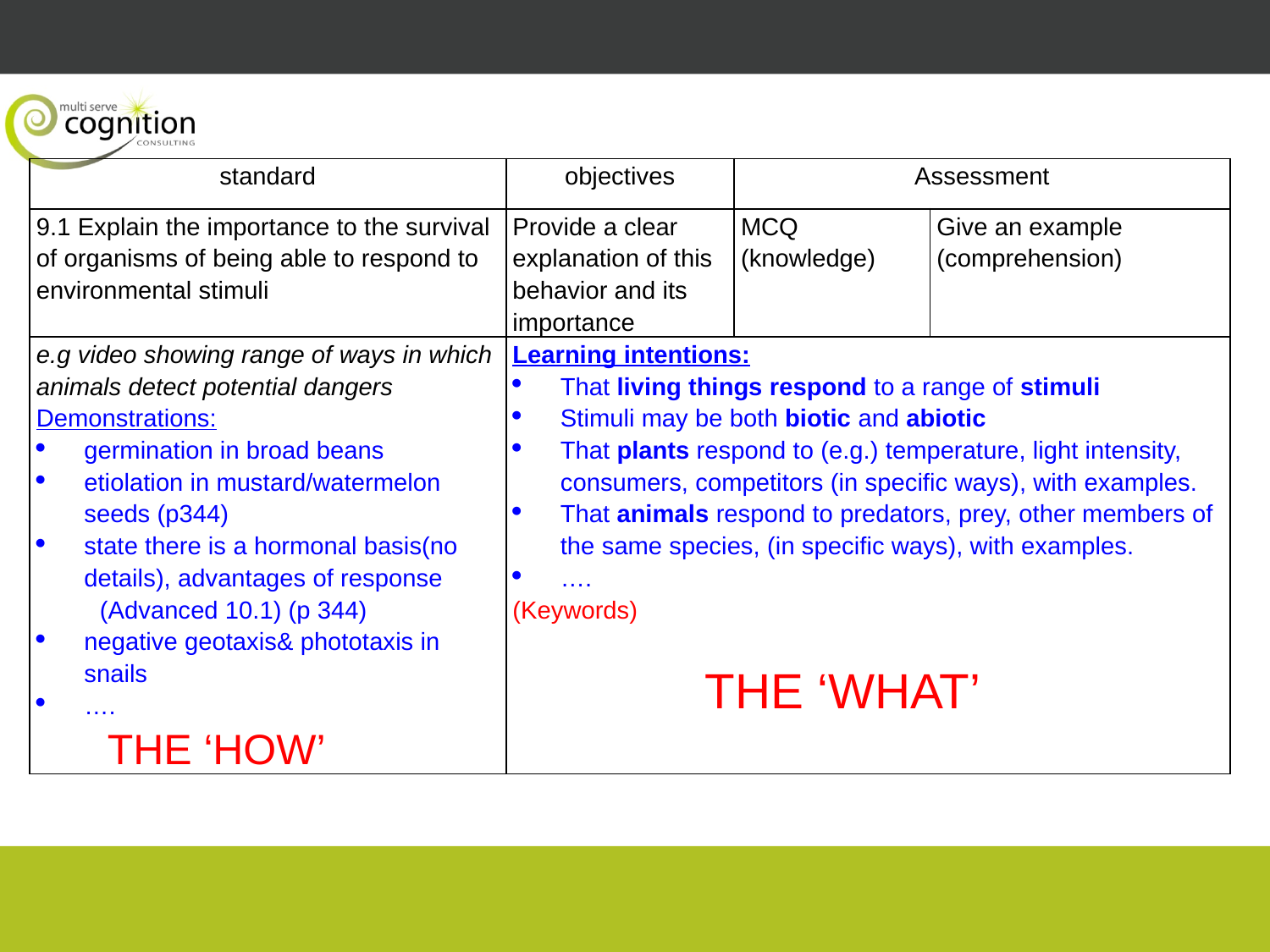

| standard | objectives | Assessment |  |
| --- | --- | --- | --- |
| 9.1 Explain the importance to the survival of organisms of being able to respond to environmental stimuli | Provide a clear explanation of this behavior and its importance | MCQ (knowledge) | Give an example (comprehension) |
| e.g video showing range of ways in which animals detect potential dangers Demonstrations: germination in broad beans etiolation in mustard/watermelon seeds (p344) state there is a hormonal basis(no details), advantages of response (Advanced 10.1) (p 344) negative geotaxis& phototaxis in snails …. THE ‘HOW’ | Learning intentions: That living things respond to a range of stimuli Stimuli may be both biotic and abiotic That plants respond to (e.g.) temperature, light intensity, consumers, competitors (in specific ways), with examples. That animals respond to predators, prey, other members of the same species, (in specific ways), with examples. …. (Keywords) THE ‘WHAT’ |  |  |